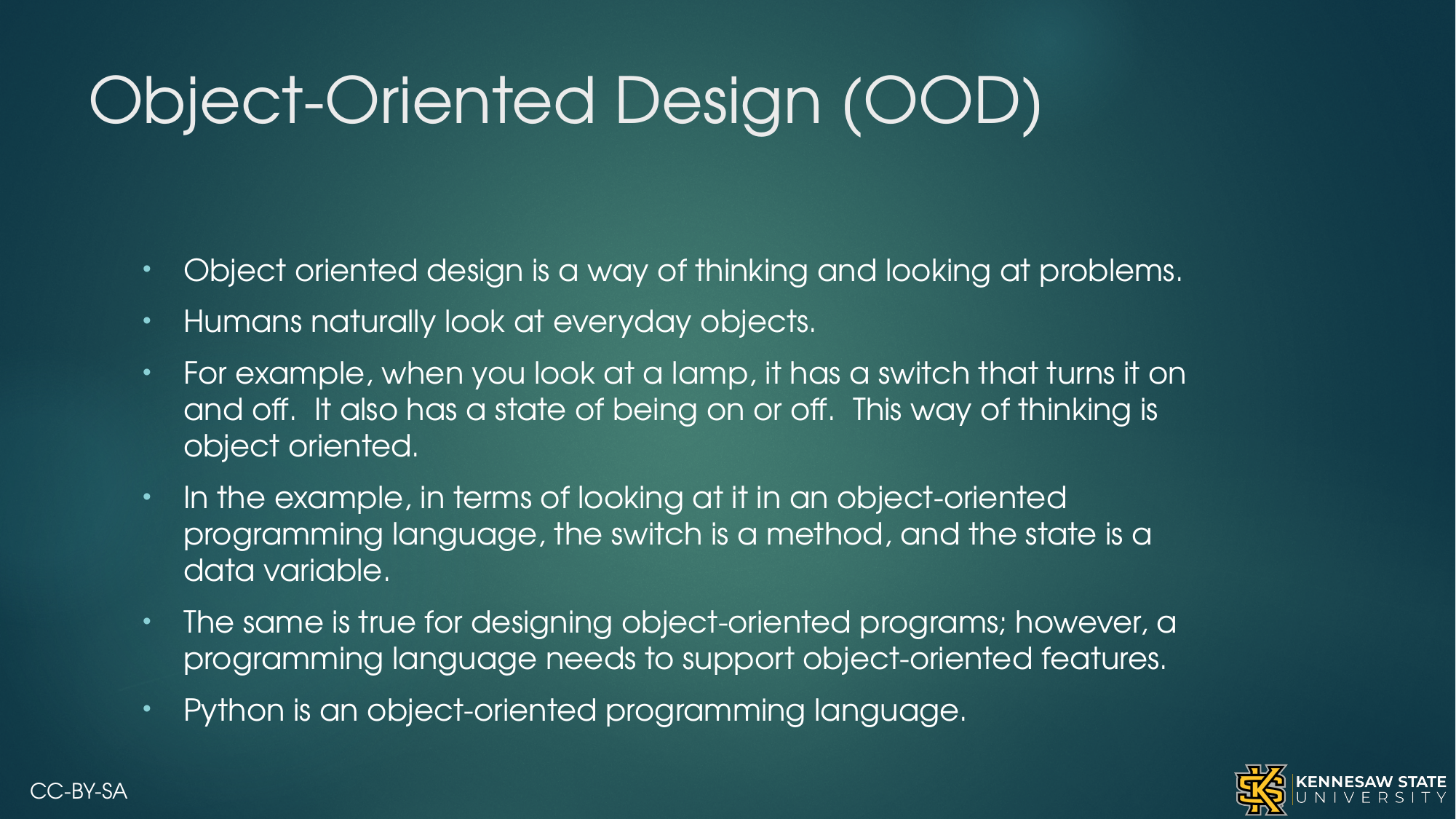

# Object-Oriented Design (OOD)
Object oriented design is a way of thinking and looking at problems.
Humans naturally look at everyday objects.
For example, when you look at a lamp, it has a switch that turns it on and off.  It also has a state of being on or off.  This way of thinking is object oriented.
In the example, in terms of looking at it in an object-oriented programming language, the switch is a method, and the state is a data variable.
The same is true for designing object-oriented programs; however, a programming language needs to support object-oriented features.
Python is an object-oriented programming language.